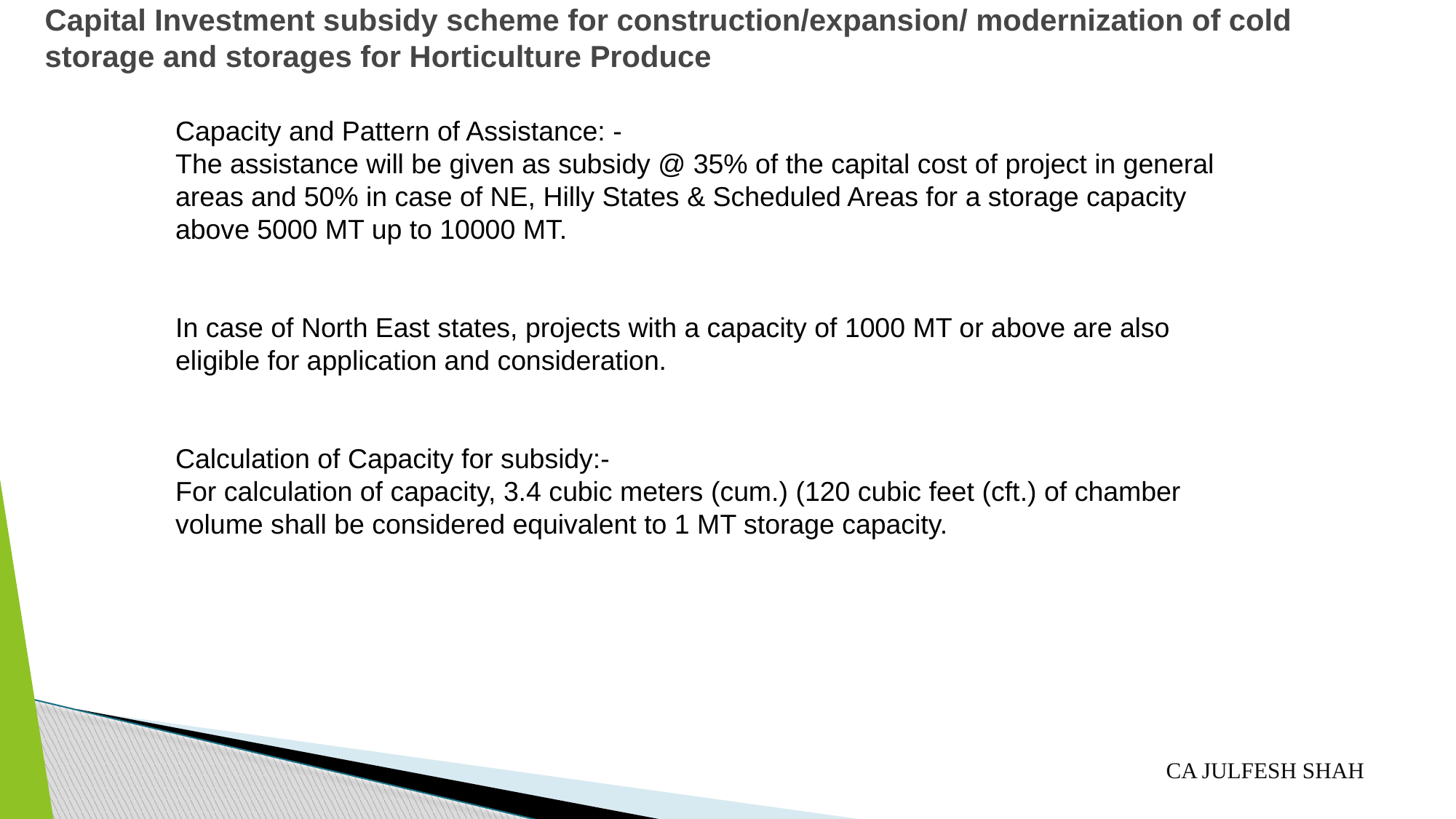

# Capital Investment subsidy scheme for construction/expansion/ modernization of cold storage and storages for Horticulture Produce
Capacity and Pattern of Assistance: -
The assistance will be given as subsidy @ 35% of the capital cost of project in general areas and 50% in case of NE, Hilly States & Scheduled Areas for a storage capacity above 5000 MT up to 10000 MT.

In case of North East states, projects with a capacity of 1000 MT or above are also eligible for application and consideration.

Calculation of Capacity for subsidy:-
For calculation of capacity, 3.4 cubic meters (cum.) (120 cubic feet (cft.) of chamber volume shall be considered equivalent to 1 MT storage capacity.

CA JULFESH SHAH